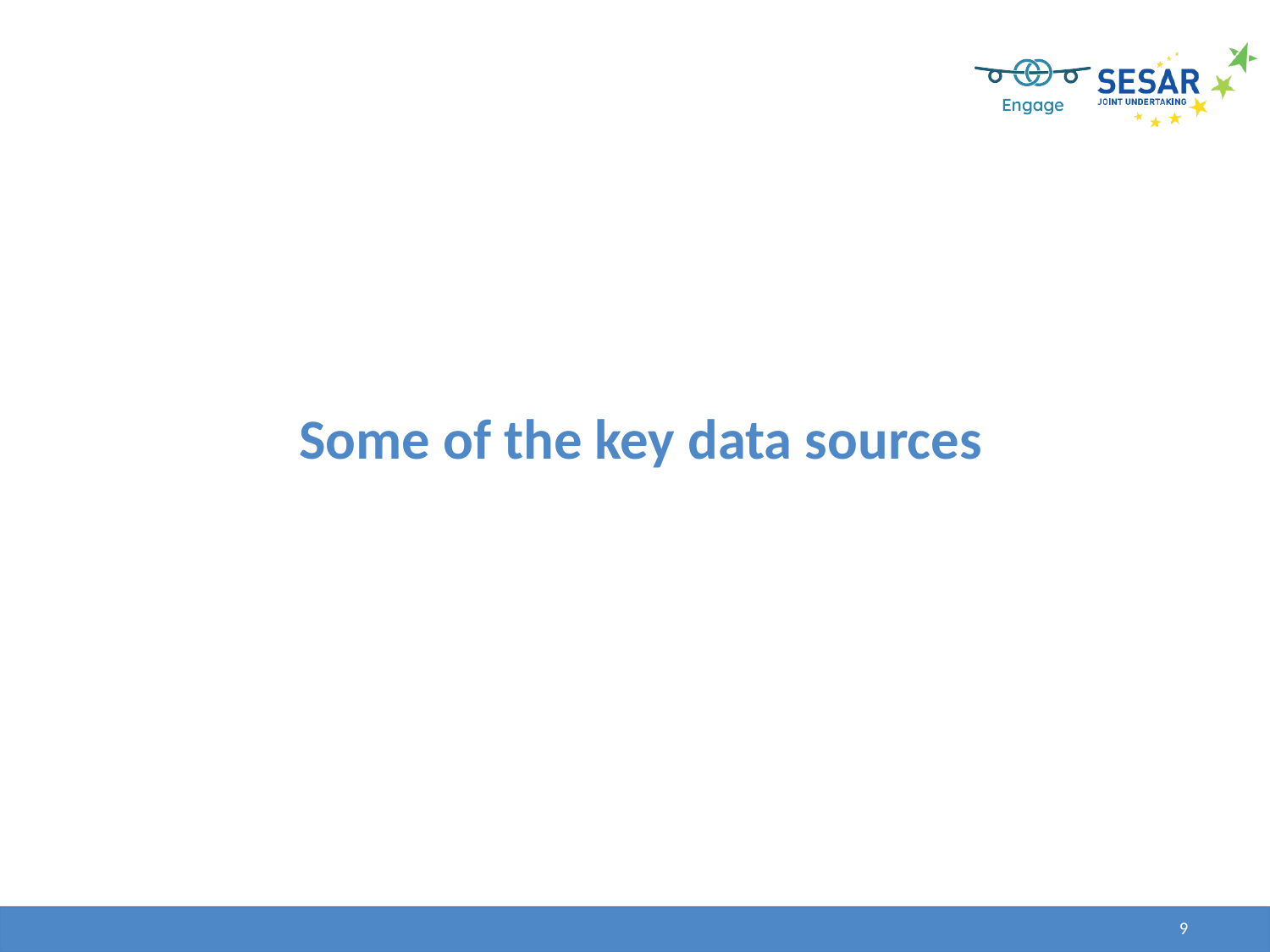

# Some of the key data sources

9